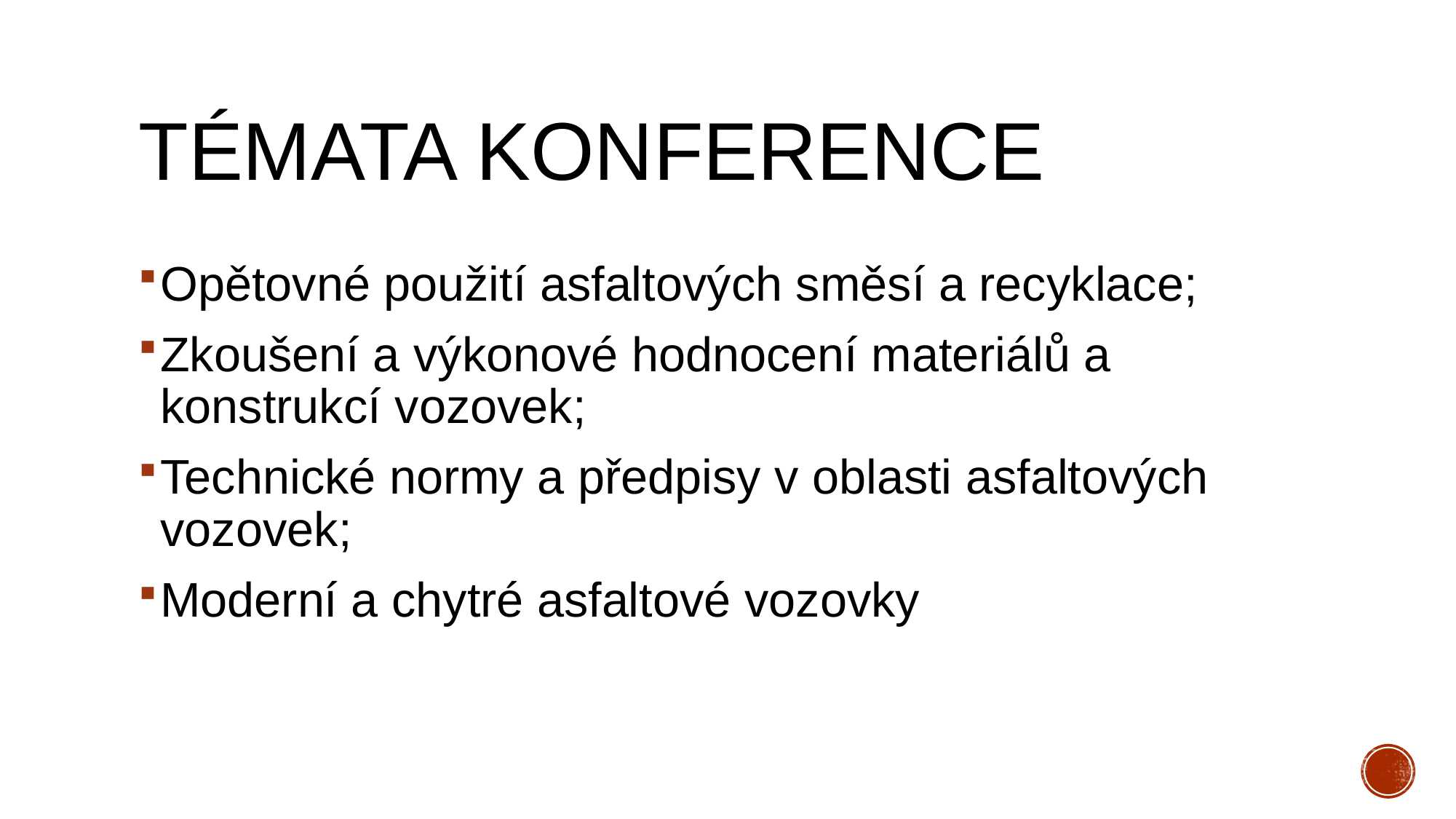

# TÉMATA KONFERENCE
Opětovné použití asfaltových směsí a recyklace;
Zkoušení a výkonové hodnocení materiálů a konstrukcí vozovek;
Technické normy a předpisy v oblasti asfaltových vozovek;
Moderní a chytré asfaltové vozovky